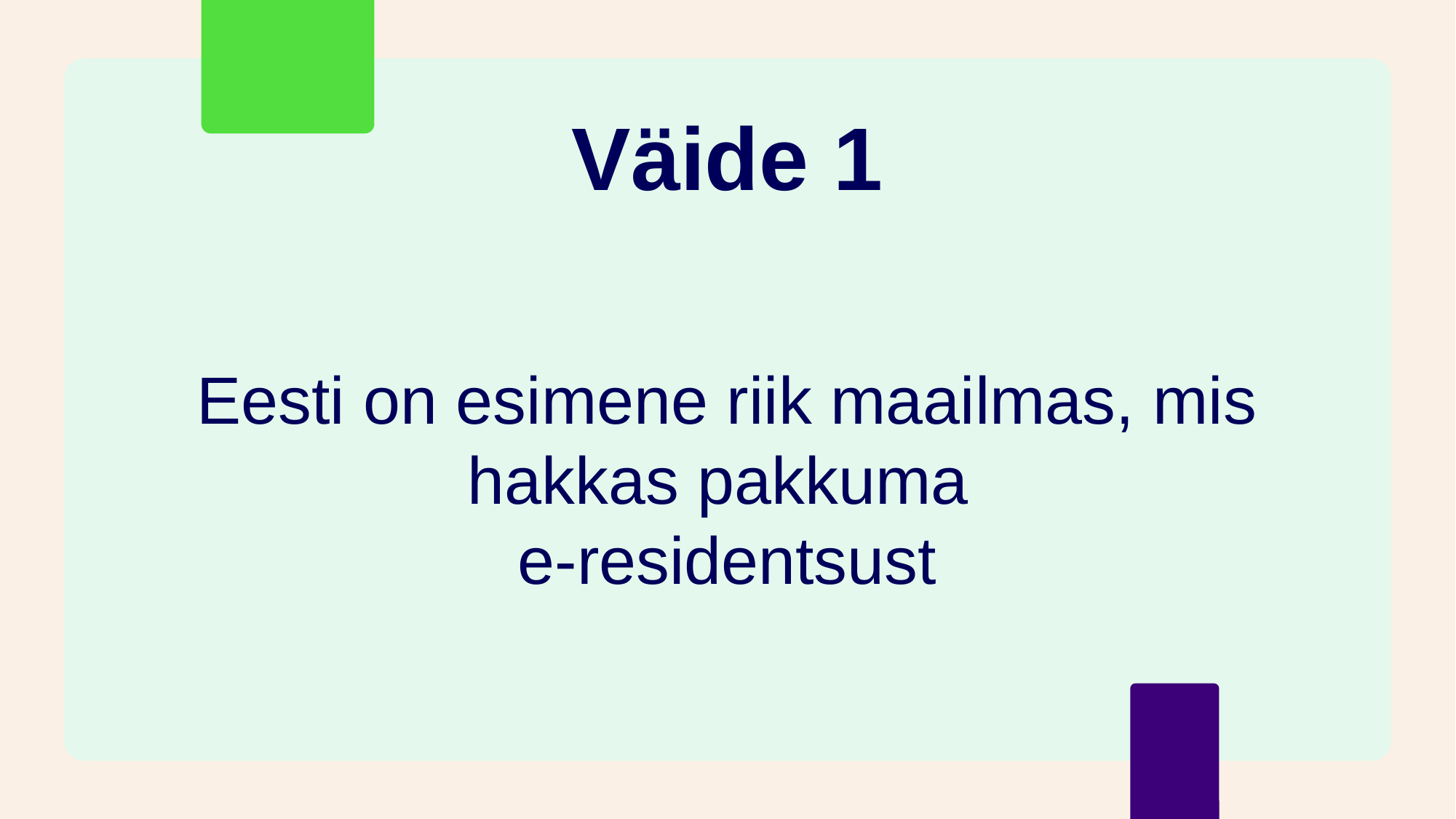

# Eesti on esimene riik maailmas, mis hakkas pakkuma e-residentsust
Väide 1